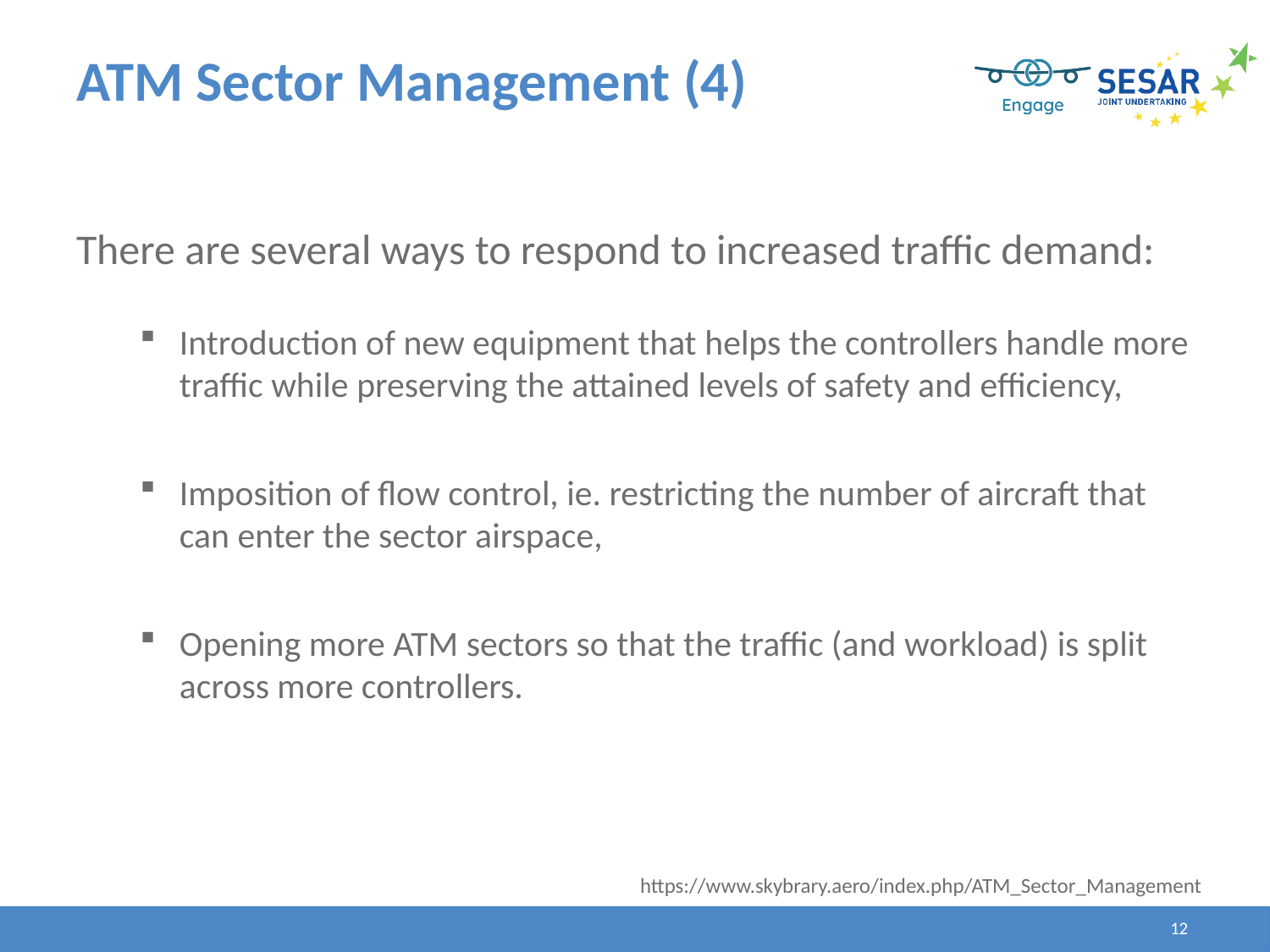

# ATM Sector Management (4)
There are several ways to respond to increased traffic demand:

Introduction of new equipment that helps the controllers handle more traffic while preserving the attained levels of safety and efficiency,

Imposition of flow control, ie. restricting the number of aircraft that can enter the sector airspace,

Opening more ATM sectors so that the traffic (and workload) is split across more controllers.

https://www.skybrary.aero/index.php/ATM_Sector_Management
12